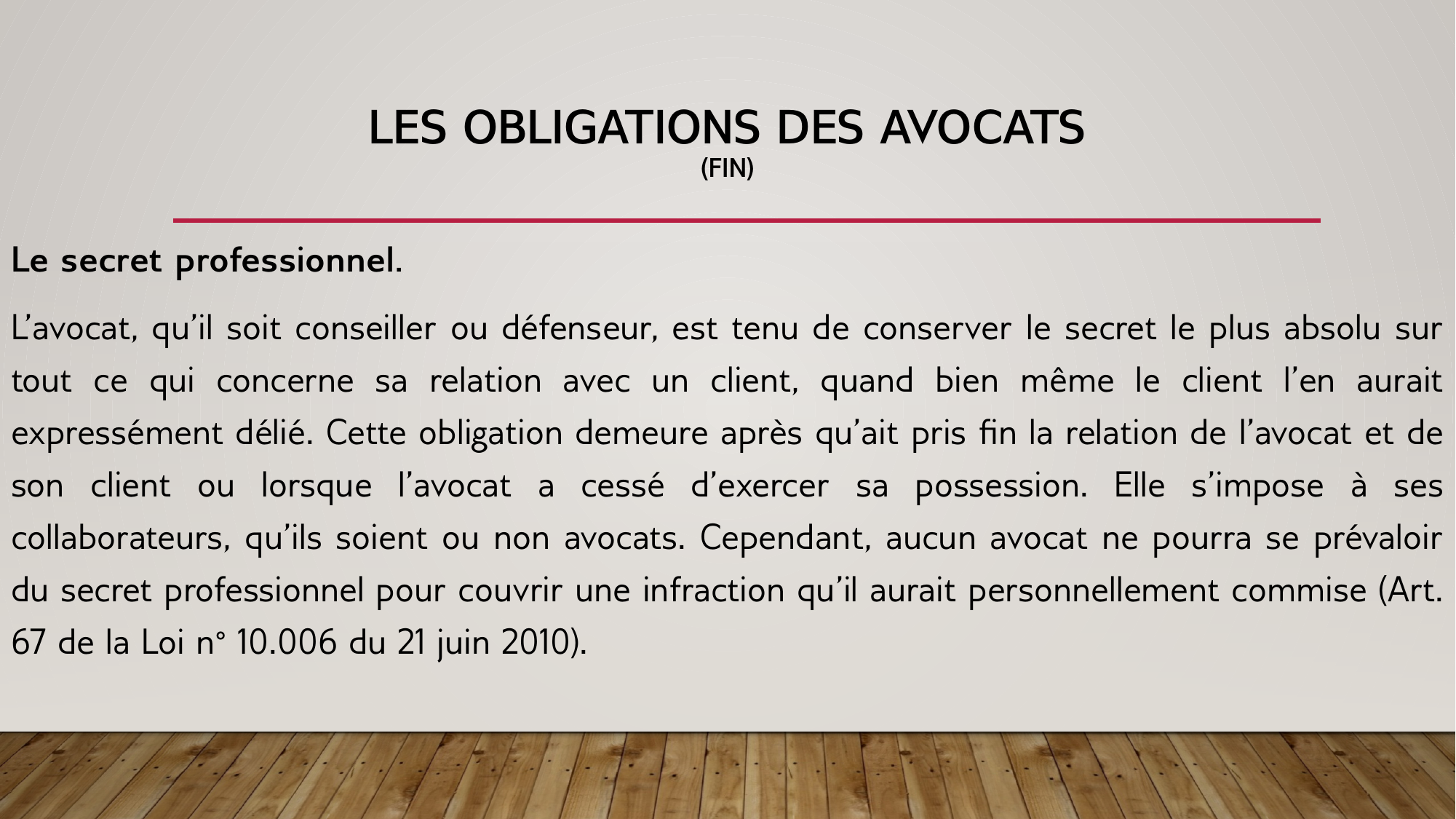

# Les obligations des avocats (FIN)
Le secret professionnel.
L’avocat, qu’il soit conseiller ou défenseur, est tenu de conserver le secret le plus absolu sur tout ce qui concerne sa relation avec un client, quand bien même le client l’en aurait expressément délié. Cette obligation demeure après qu’ait pris fin la relation de l’avocat et de son client ou lorsque l’avocat a cessé d’exercer sa possession. Elle s’impose à ses collaborateurs, qu’ils soient ou non avocats. Cependant, aucun avocat ne pourra se prévaloir du secret professionnel pour couvrir une infraction qu’il aurait personnellement commise (Art. 67 de la Loi n° 10.006 du 21 juin 2010).